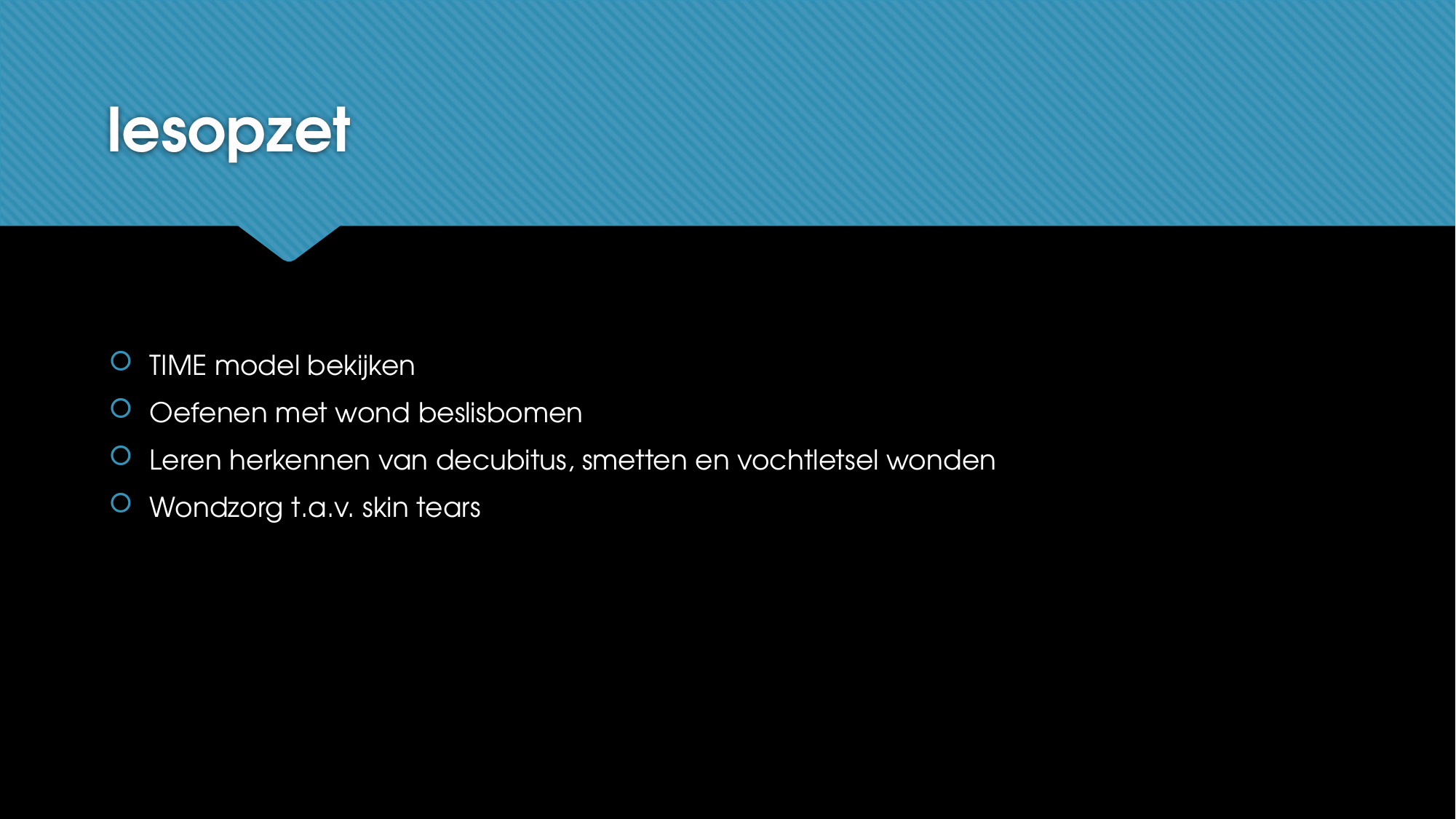

# lesopzet
TIME model bekijken
Oefenen met wond beslisbomen
Leren herkennen van decubitus, smetten en vochtletsel wonden
Wondzorg t.a.v. skin tears